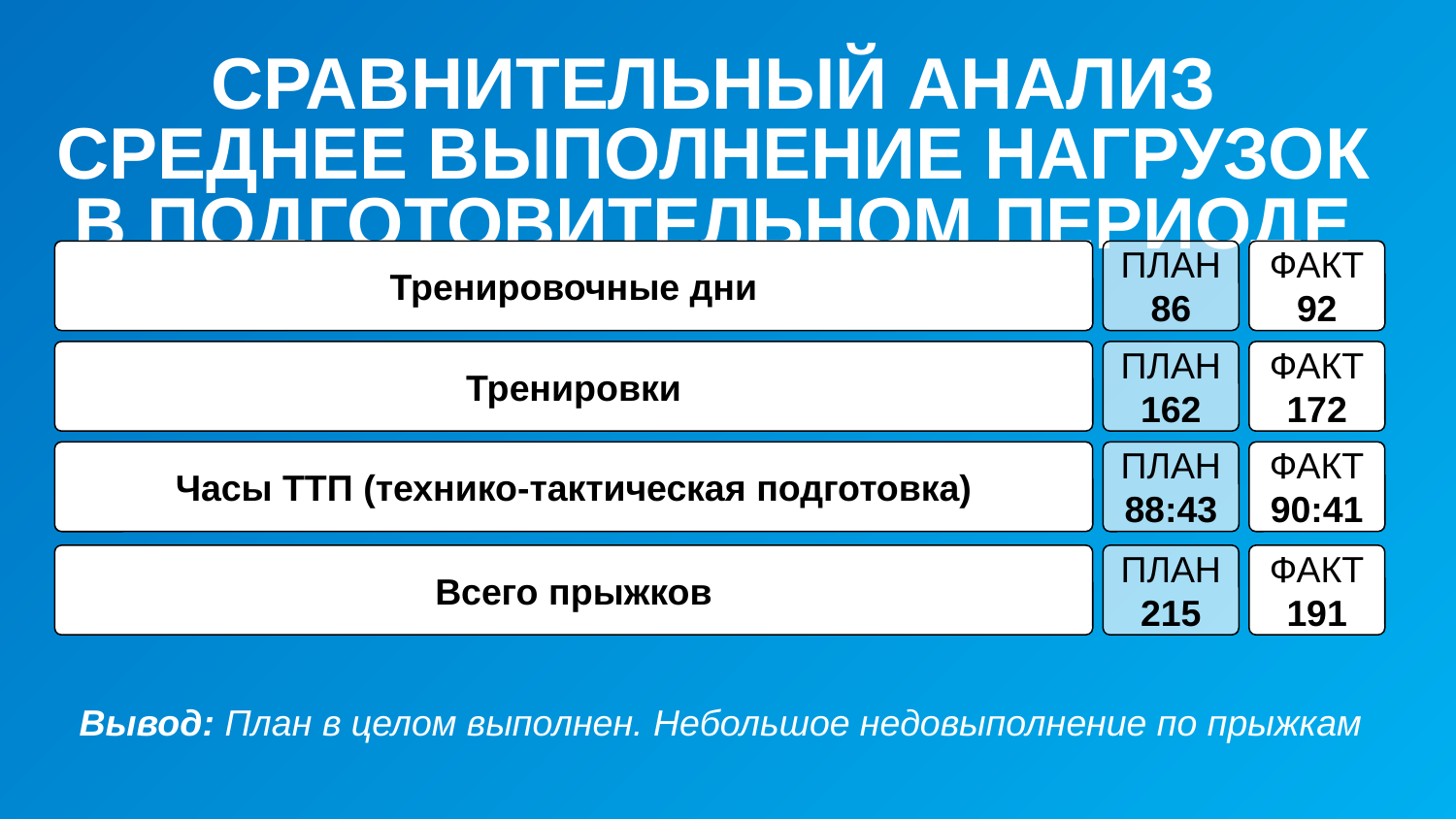

СРАВНИТЕЛЬНЫЙ АНАЛИЗ СРЕДНЕЕ ВЫПОЛНЕНИЕ НАГРУЗОК В ПОДГОТОВИТЕЛЬНОМ ПЕРИОДЕ
(женский состав)
Тренировочные дни
ПЛАН
86
ФАКТ
92
Тренировки
ПЛАН
162
ФАКТ
172
Часы ТТП (технико-тактическая подготовка)
ПЛАН
88:43
ФАКТ
90:41
Всего прыжков
ПЛАН
215
ФАКТ
191
Вывод: План в целом выполнен. Небольшое недовыполнение по прыжкам